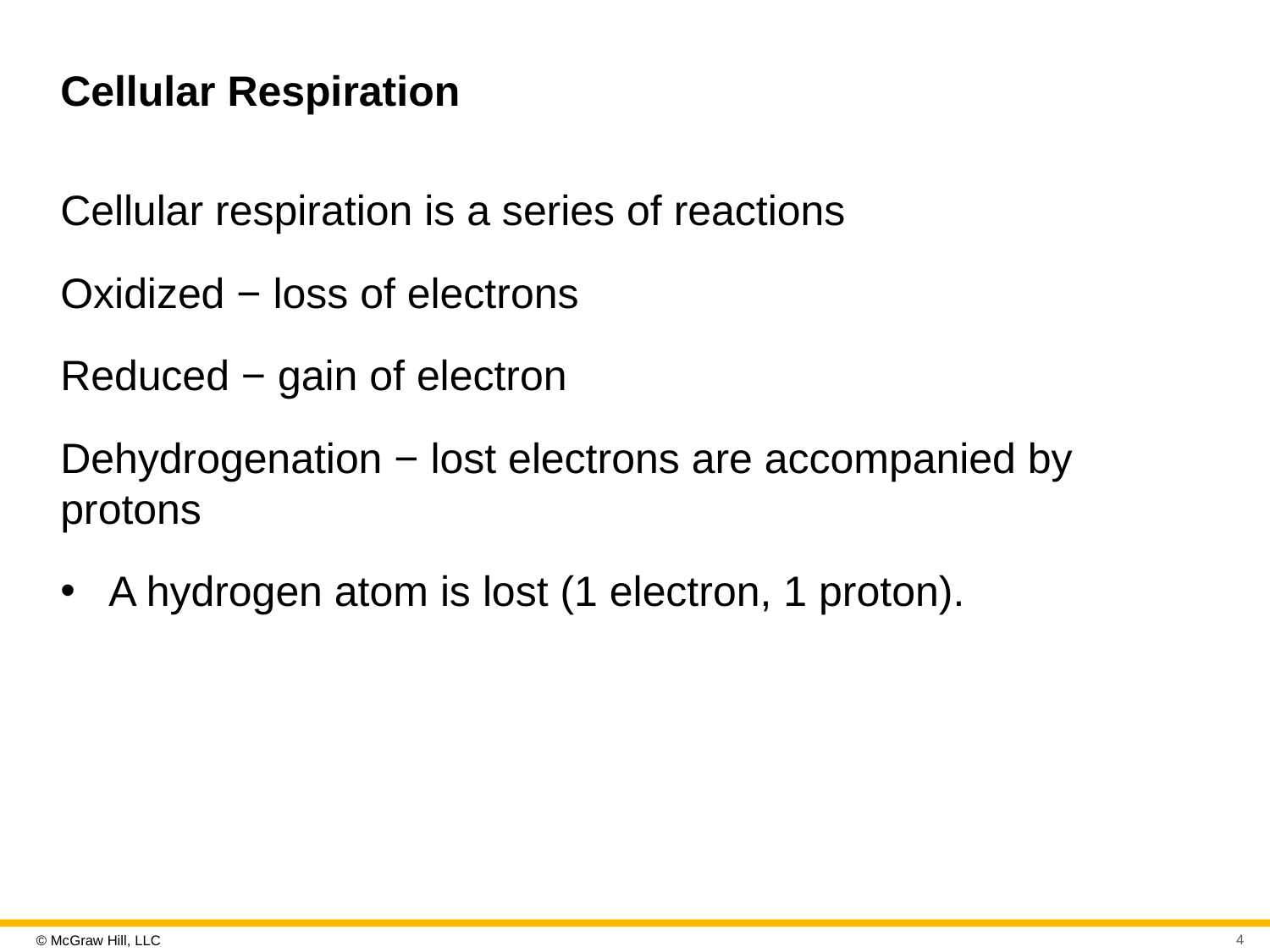

# Cellular Respiration
Cellular respiration is a series of reactions
Oxidized − loss of electrons
Reduced − gain of electron
Dehydrogenation − lost electrons are accompanied by protons
A hydrogen atom is lost (1 electron, 1 proton).
4